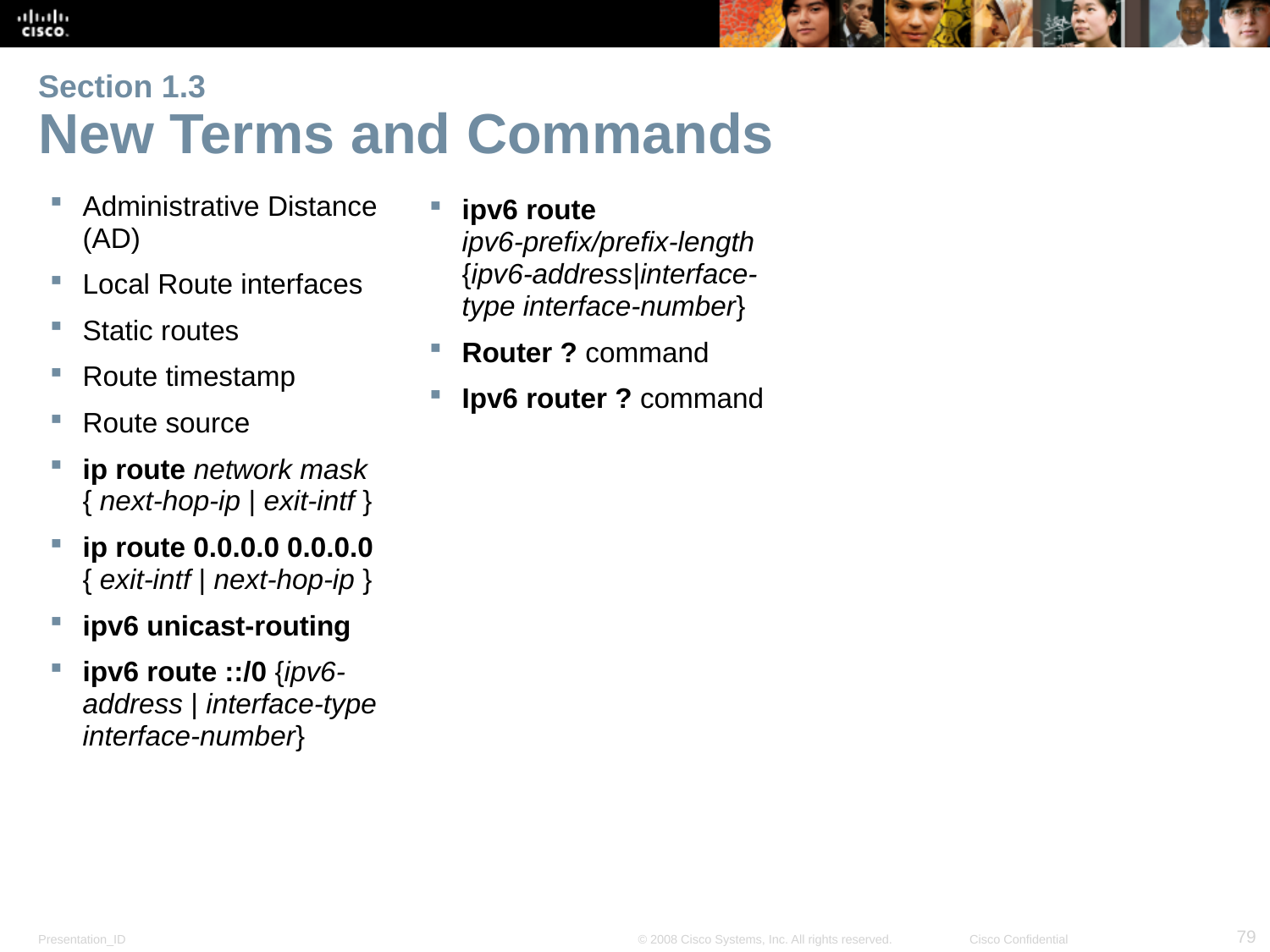

# Section 1.3 New Terms and Commands
Administrative Distance (AD)
Local Route interfaces
Static routes
Route timestamp
Route source
ip route network mask { next-hop-ip | exit-intf }
ip route 0.0.0.0 0.0.0.0 { exit-intf | next-hop-ip }
ipv6 unicast-routing
ipv6 route ::/0 {ipv6-address | interface-type interface-number}

ipv6 route ipv6-prefix/prefix-length {ipv6-address|interface-type interface-number}
Router ? command
Ipv6 router ? command